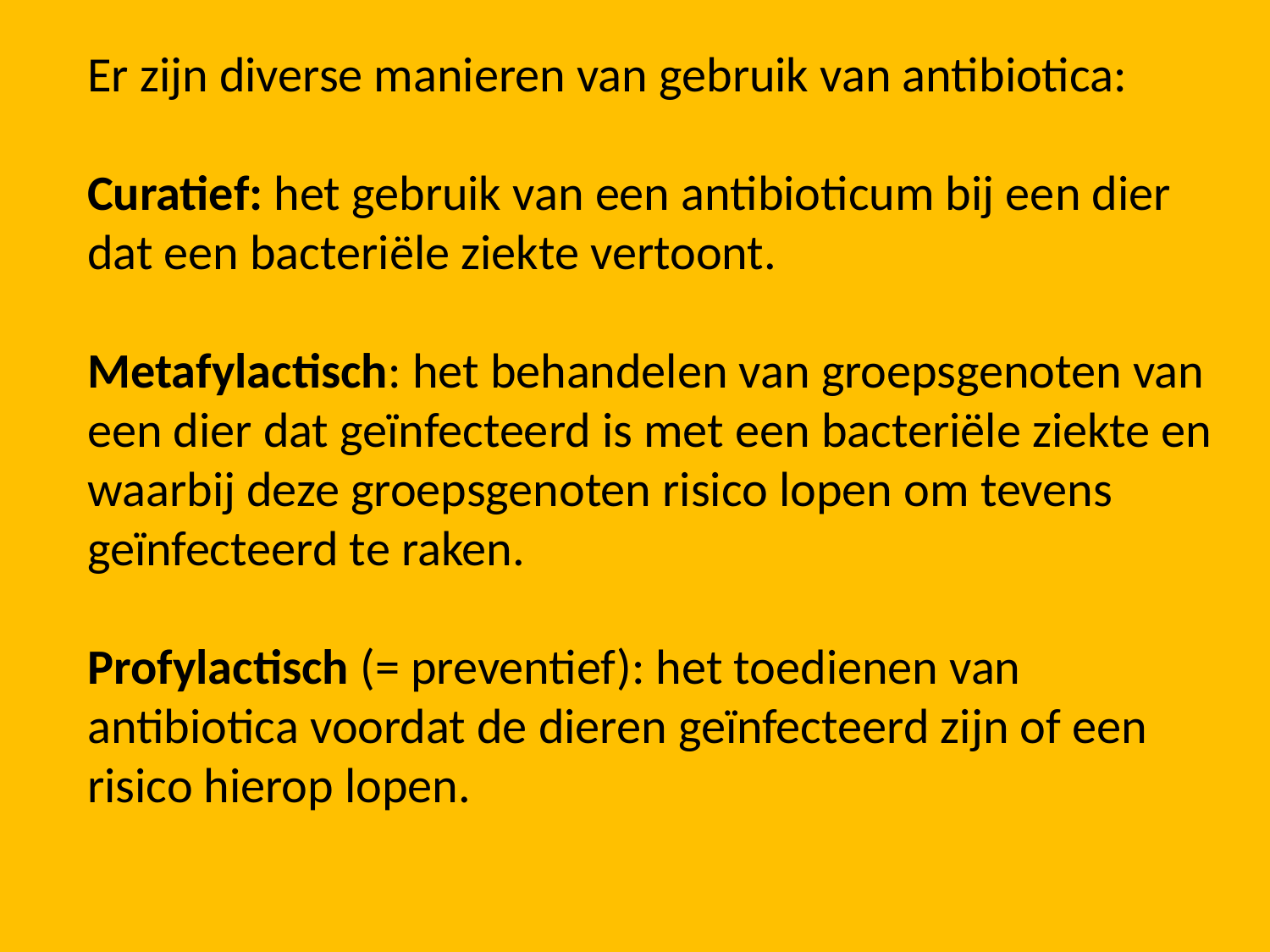

Er zijn diverse manieren van gebruik van antibiotica:

Curatief: het gebruik van een antibioticum bij een dier dat een bacteriële ziekte vertoont.

Metafylactisch: het behandelen van groepsgenoten van een dier dat geïnfecteerd is met een bacteriële ziekte en waarbij deze groepsgenoten risico lopen om tevens geïnfecteerd te raken.

Profylactisch (= preventief): het toedienen van antibiotica voordat de dieren geïnfecteerd zijn of een risico hierop lopen.